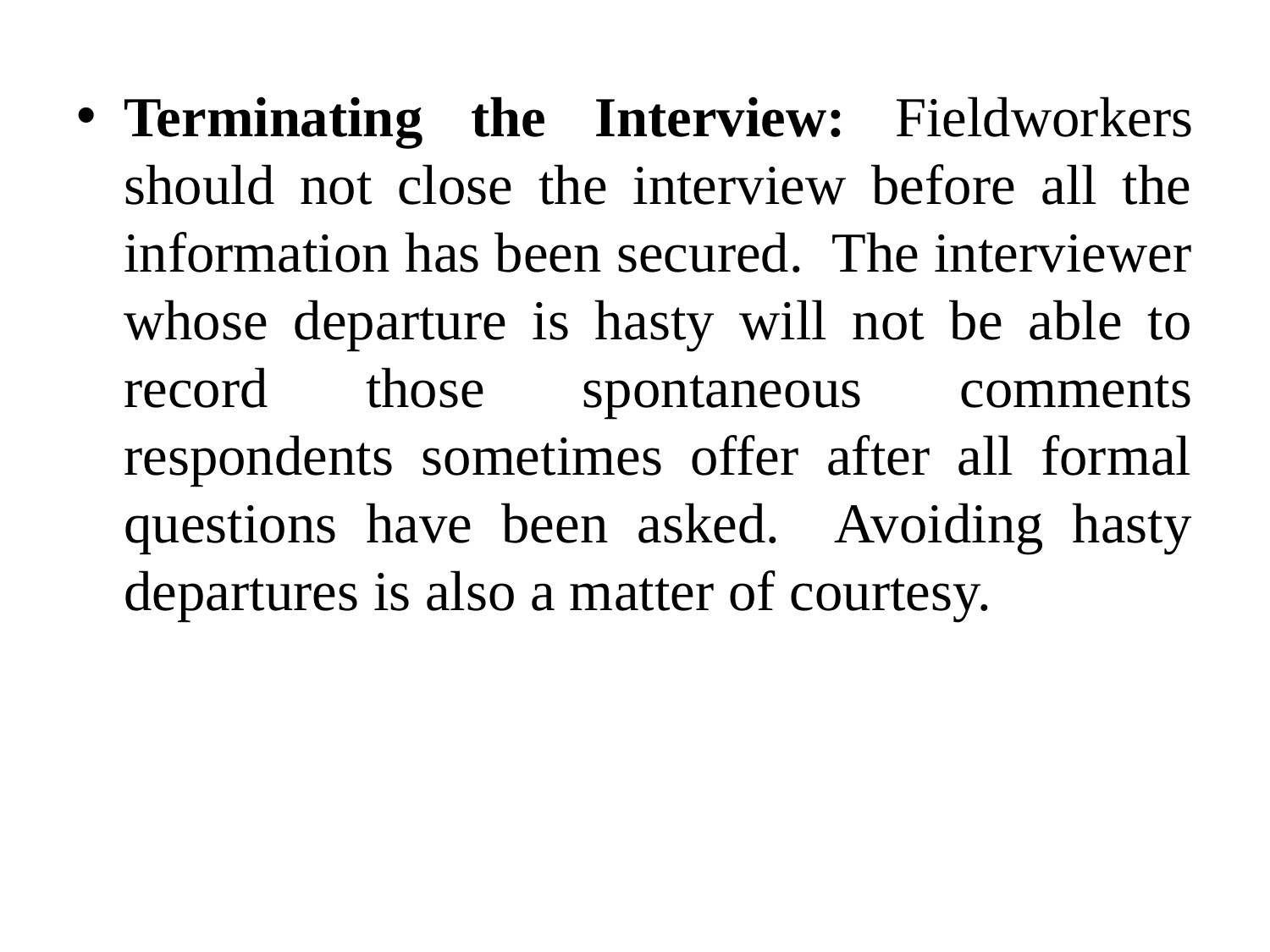

Terminating the Interview: Fieldworkers should not close the interview before all the information has been secured.  The interviewer whose departure is hasty will not be able to record those spontaneous comments respondents sometimes offer after all formal questions have been asked.  Avoiding hasty departures is also a matter of courtesy.